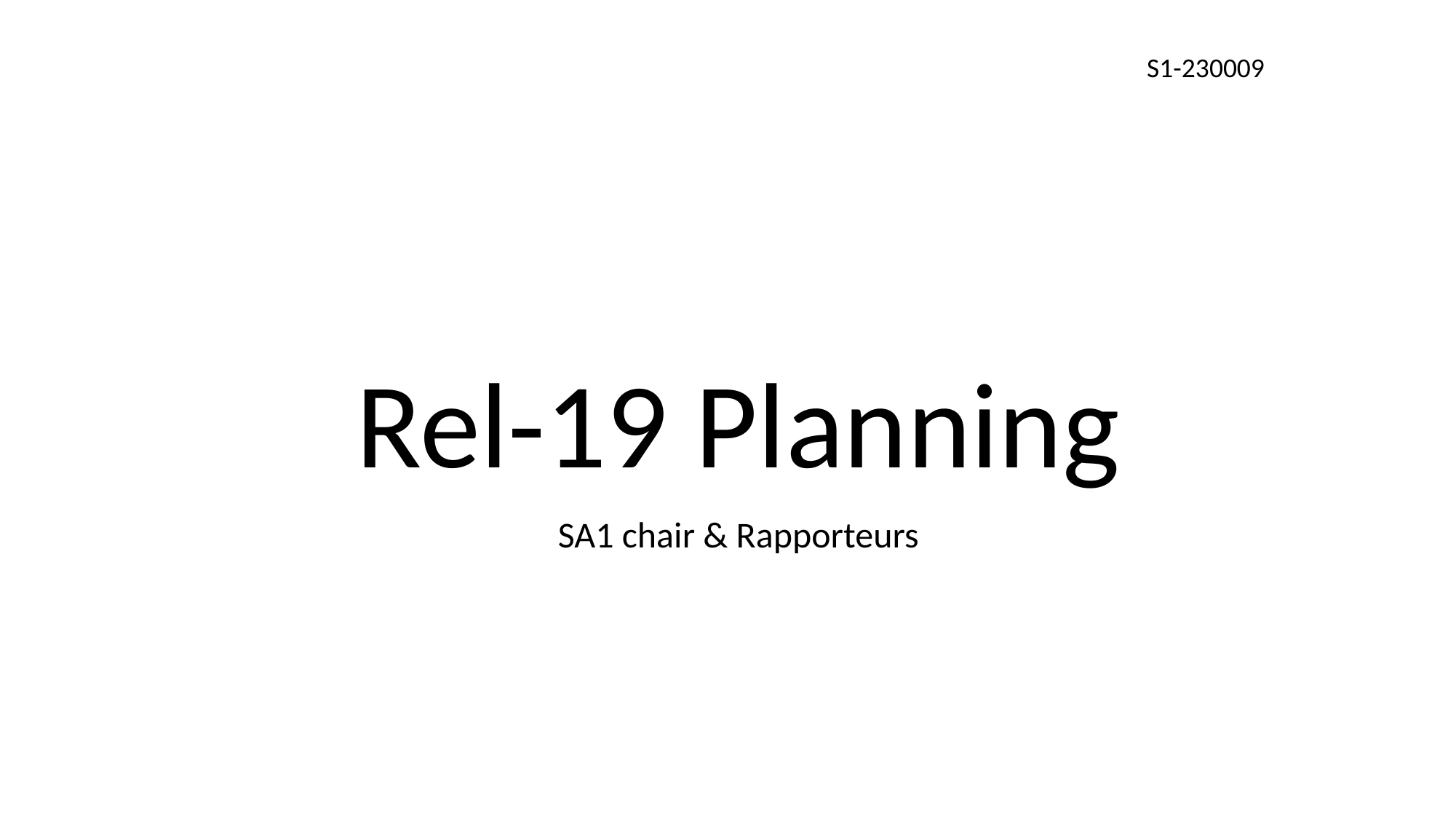

S1-230009
# Rel-19 Planning
SA1 chair & Rapporteurs